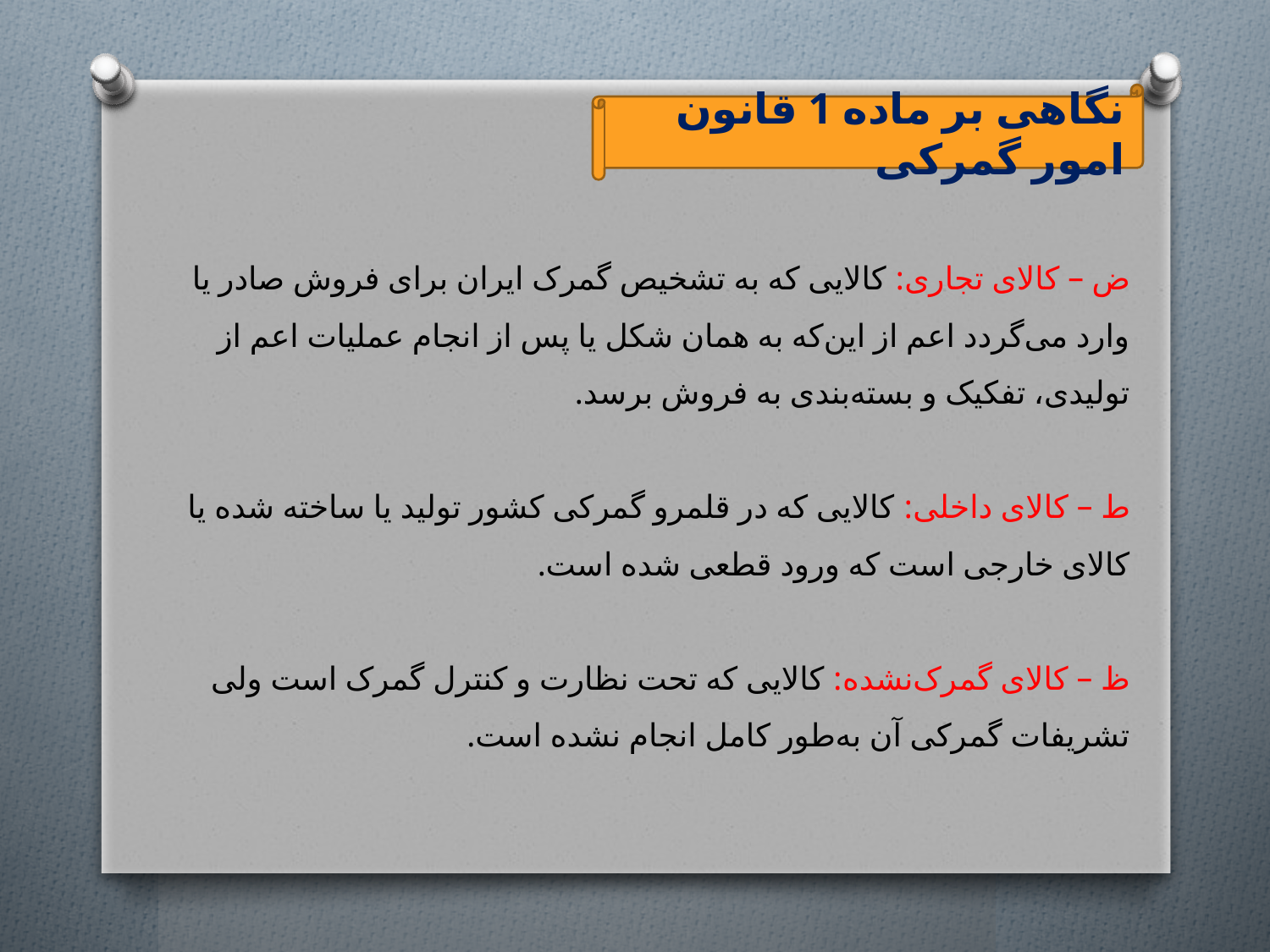

نگاهی بر ماده 1 قانون امور گمرکی
ض – کالای تجاری: کالایی که به تشخیص گمرک ایران برای فروش صادر یا وارد می‌گردد اعم از این‌که به همان شکل یا پس از انجام عملیات اعم از تولیدی، تفکیک و بسته‌بندی به فروش برسد.
ط – کالای داخلی: کالایی که در قلمرو گمرکی کشور تولید یا ساخته شده یا کالای خارجی است که ورود قطعی شده است.
ظ – کالای گمرک‌نشده: کالایی که تحت نظارت و کنترل گمرک است ولی تشریفات گمرکی آن به‌طور کامل انجام نشده است.